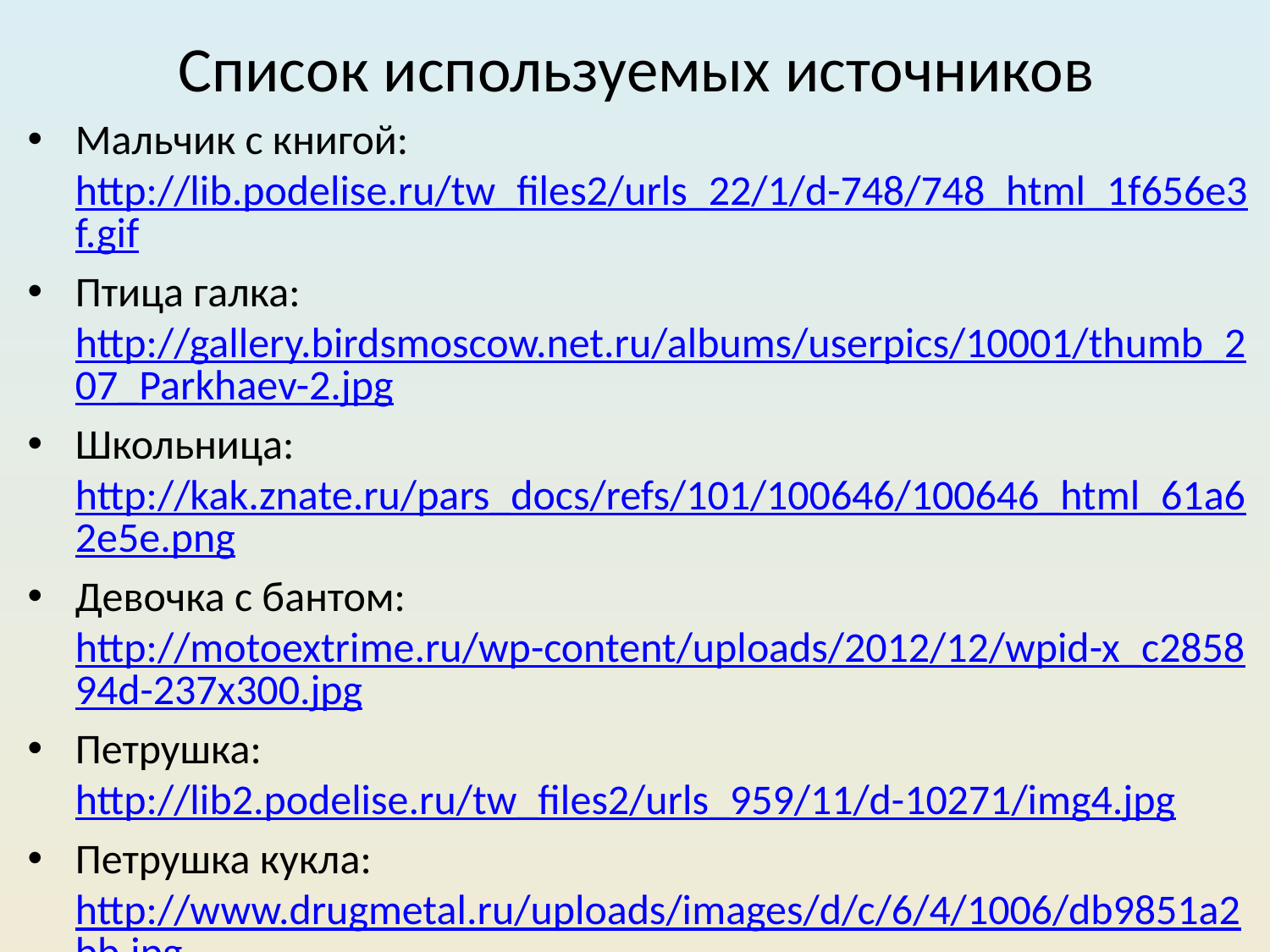

# Список используемых источников
Мальчик с книгой: http://lib.podelise.ru/tw_files2/urls_22/1/d-748/748_html_1f656e3f.gif
Птица галка: http://gallery.birdsmoscow.net.ru/albums/userpics/10001/thumb_207_Parkhaev-2.jpg
Школьница:http://kak.znate.ru/pars_docs/refs/101/100646/100646_html_61a62e5e.png
Девочка с бантом: http://motoextrime.ru/wp-content/uploads/2012/12/wpid-x_c285894d-237x300.jpg
Петрушка: http://lib2.podelise.ru/tw_files2/urls_959/11/d-10271/img4.jpg
Петрушка кукла: http://www.drugmetal.ru/uploads/images/d/c/6/4/1006/db9851a2bb.jpg